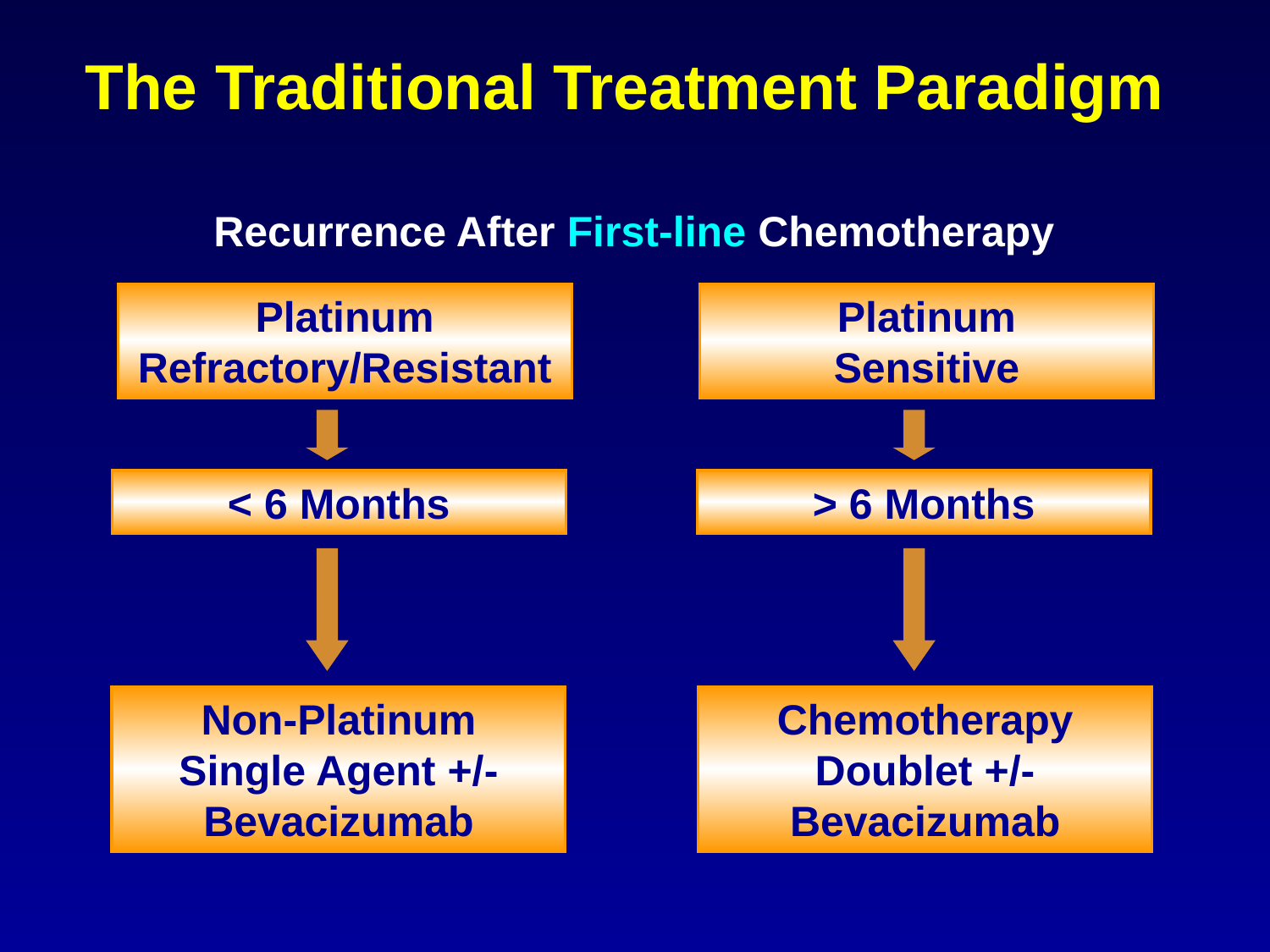

# The Traditional Treatment Paradigm
Recurrence After First-line Chemotherapy
Platinum Refractory/Resistant
Platinum
Sensitive

< 6 Months
> 6 Months

Non-Platinum
Single Agent +/- Bevacizumab
Chemotherapy
Doublet +/- Bevacizumab